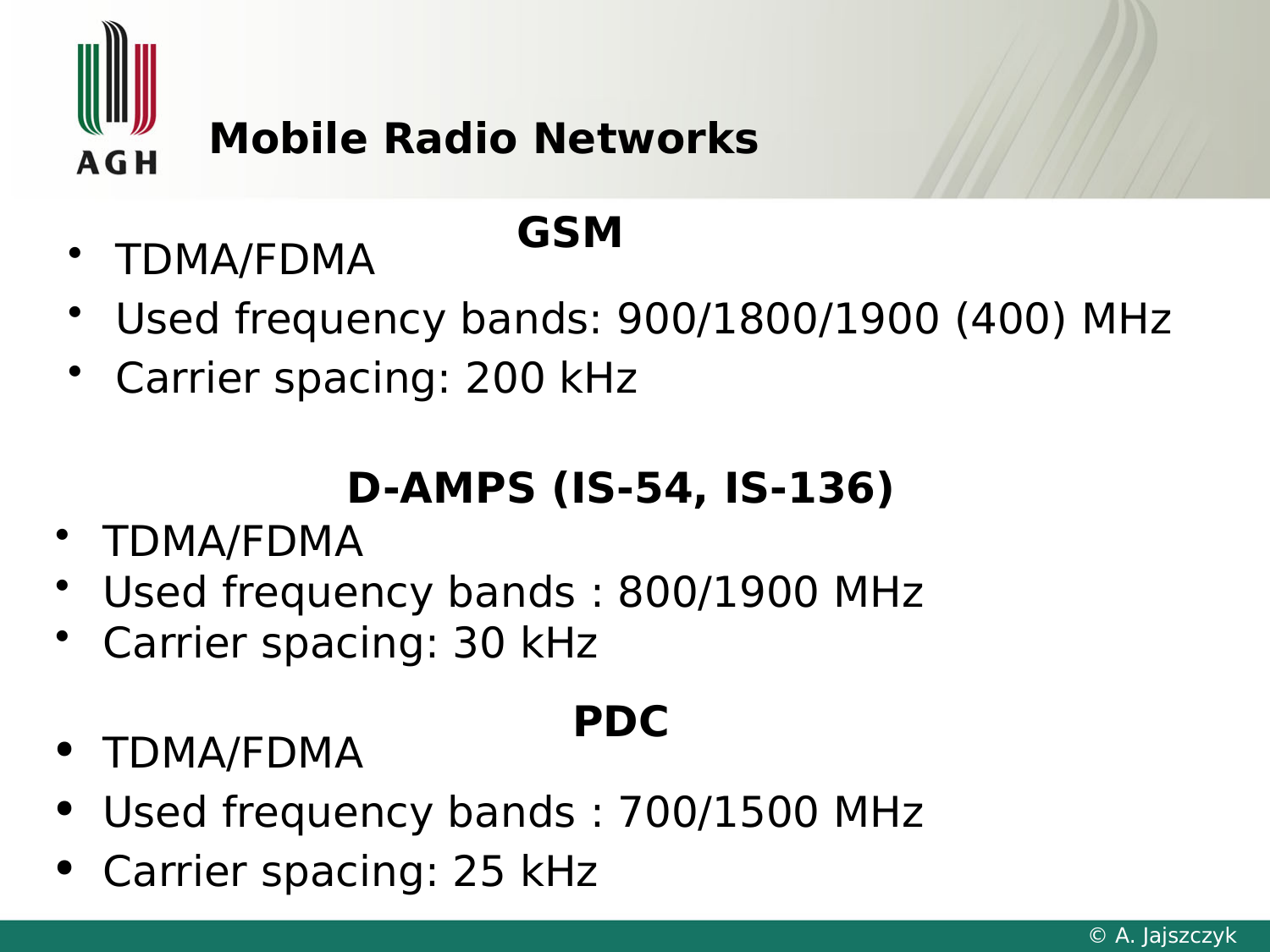

Mobile Radio Networks
# GSM
TDMA/FDMA
Used frequency bands: 900/1800/1900 (400) MHz
Carrier spacing: 200 kHz
D-AMPS (IS-54, IS-136)
TDMA/FDMA
Used frequency bands : 800/1900 MHz
Carrier spacing: 30 kHz
PDC
TDMA/FDMA
Used frequency bands : 700/1500 MHz
Carrier spacing: 25 kHz